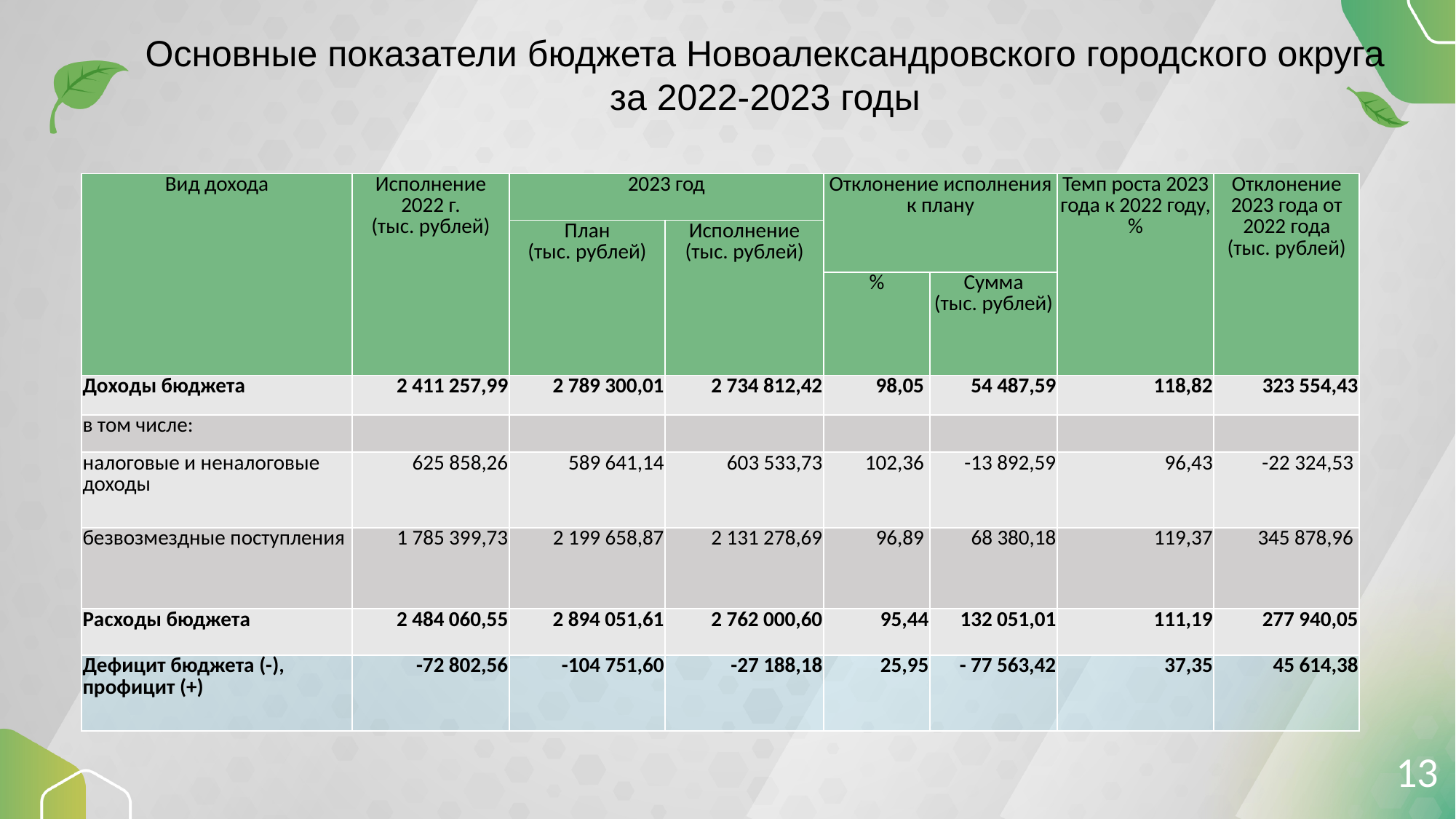

Основные показатели бюджета Новоалександровского городского округа за 2022-2023 годы
| Вид дохода | Исполнение 2022 г. (тыс. рублей) | 2023 год |  | Отклонение исполнения к плану |  | Темп роста 2023 года к 2022 году, % | Отклонение 2023 года от 2022 года (тыс. рублей) |
| --- | --- | --- | --- | --- | --- | --- | --- |
|  |  | План (тыс. рублей) | Исполнение (тыс. рублей) |  |  |  |  |
|  |  |  |  | % | Сумма (тыс. рублей) |  |  |
| Доходы бюджета | 2 411 257,99 | 2 789 300,01 | 2 734 812,42 | 98,05 | 54 487,59 | 118,82 | 323 554,43 |
| в том числе: |  |  |  |  |  |  |  |
| налоговые и неналоговые доходы | 625 858,26 | 589 641,14 | 603 533,73 | 102,36 | -13 892,59 | 96,43 | -22 324,53 |
| безвозмездные поступления | 1 785 399,73 | 2 199 658,87 | 2 131 278,69 | 96,89 | 68 380,18 | 119,37 | 345 878,96 |
| Расходы бюджета | 2 484 060,55 | 2 894 051,61 | 2 762 000,60 | 95,44 | 132 051,01 | 111,19 | 277 940,05 |
| Дефицит бюджета (-), профицит (+) | -72 802,56 | -104 751,60 | -27 188,18 | 25,95 | - 77 563,42 | 37,35 | 45 614,38 |
13